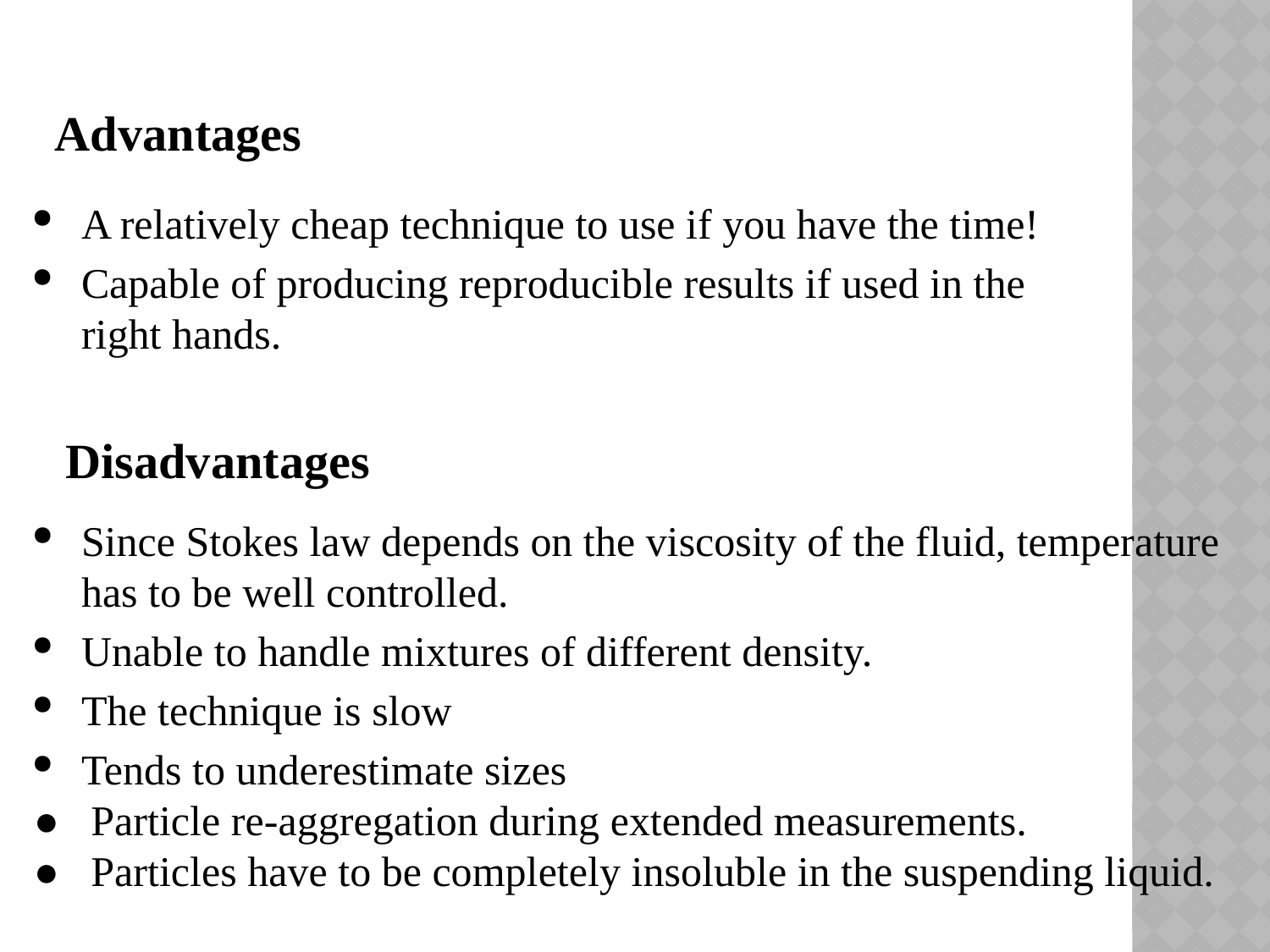

Advantages
A relatively cheap technique to use if you have the time!
Capable of producing reproducible results if used in the right hands.
Disadvantages
Since Stokes law depends on the viscosity of the fluid, temperature has to be well controlled.
Unable to handle mixtures of different density.
The technique is slow
Tends to underestimate sizes
●   Particle re-aggregation during extended measurements.
●   Particles have to be completely insoluble in the suspending liquid.